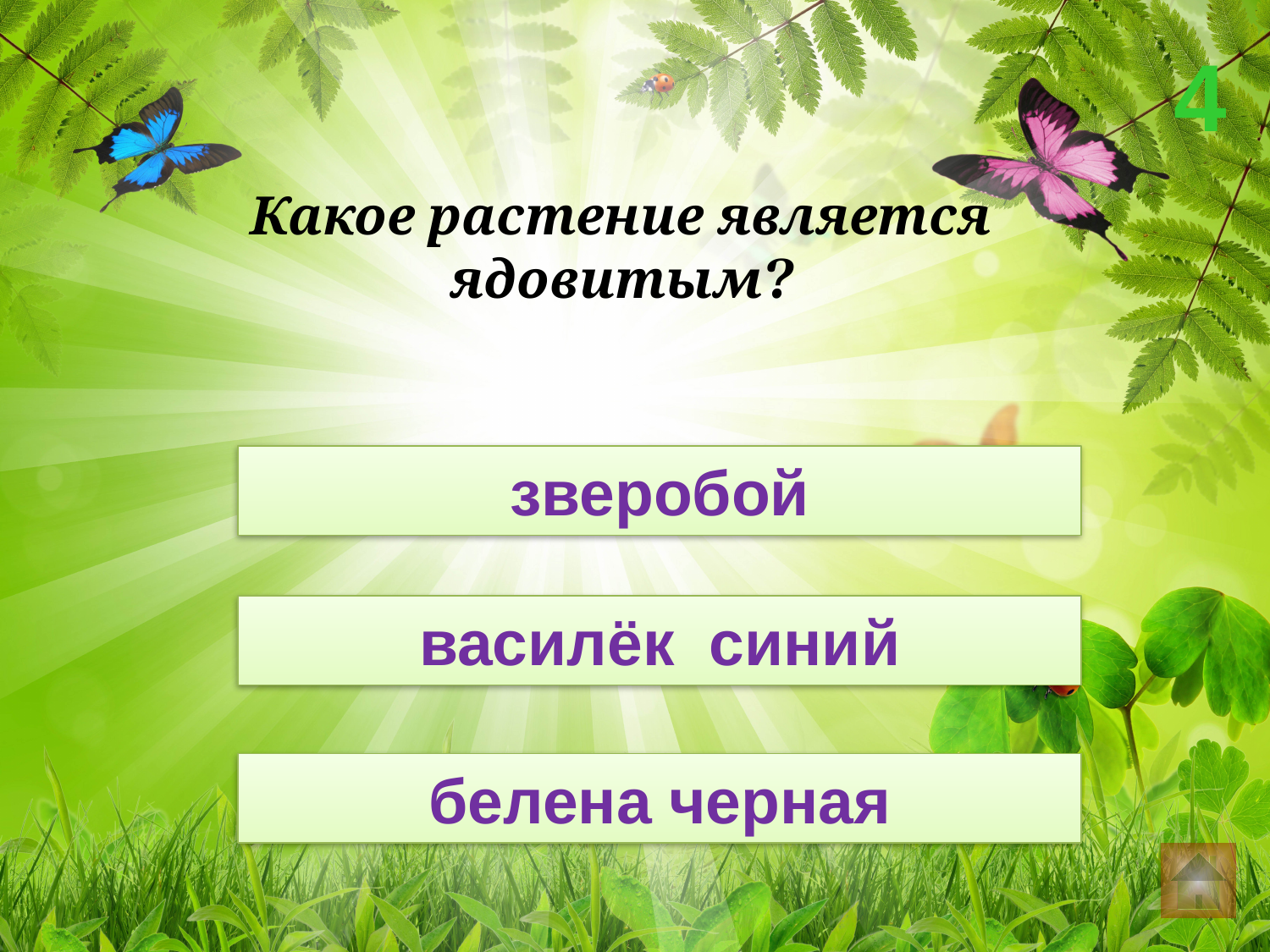

4
Какое растение является ядовитым?
зверобой
василёк  синий
белена черная